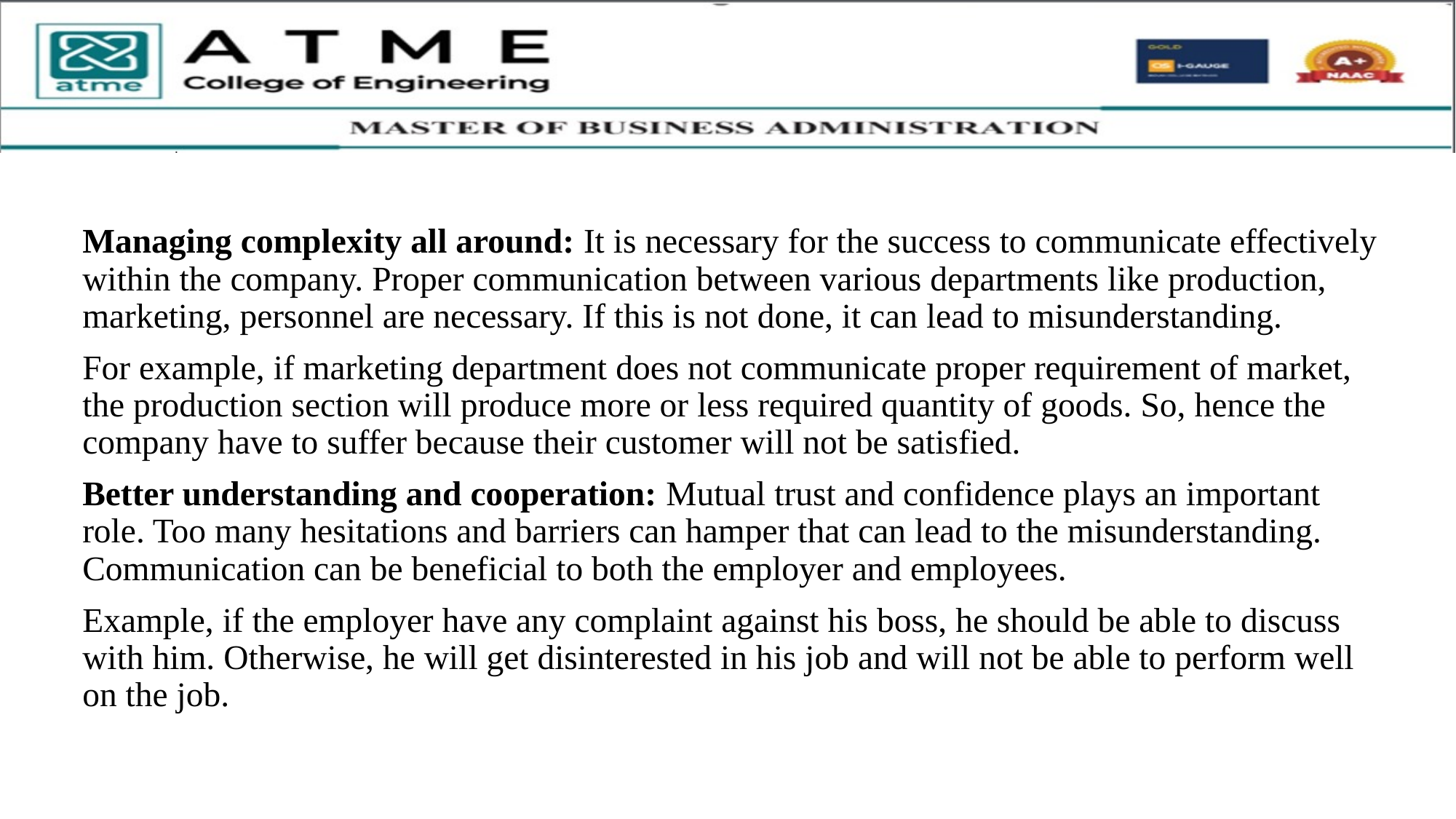

Managing complexity all around: It is necessary for the success to communicate effectively within the company. Proper communication between various departments like production, marketing, personnel are necessary. If this is not done, it can lead to misunderstanding.
For example, if marketing department does not communicate proper requirement of market, the production section will produce more or less required quantity of goods. So, hence the company have to suffer because their customer will not be satisfied.
Better understanding and cooperation: Mutual trust and confidence plays an important role. Too many hesitations and barriers can hamper that can lead to the misunderstanding. Communication can be beneficial to both the employer and employees.
Example, if the employer have any complaint against his boss, he should be able to discuss with him. Otherwise, he will get disinterested in his job and will not be able to perform well on the job.